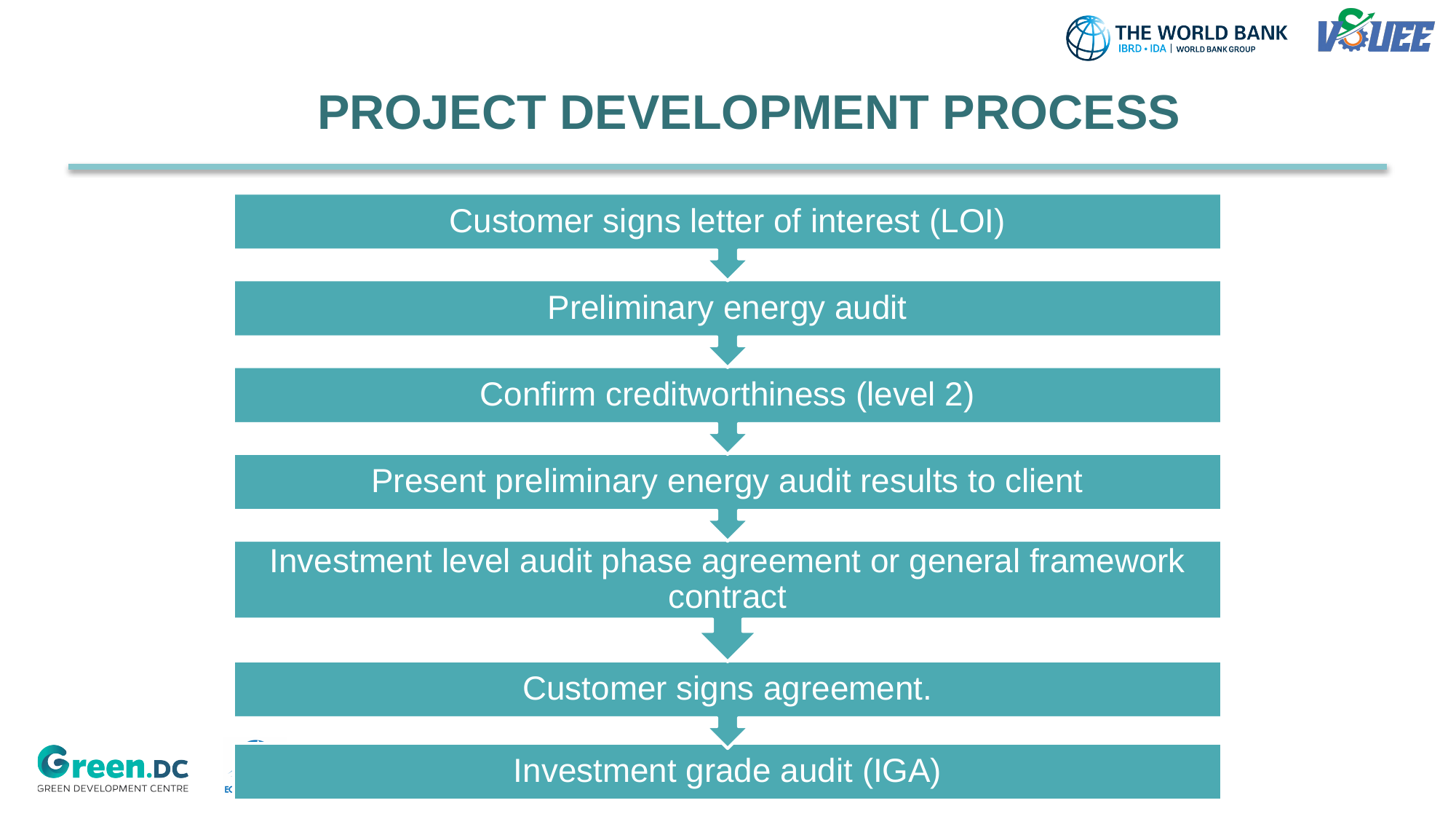

# Project development process
Investment grade audit (IGA)
Customer signs agreement.
Investment level audit phase agreement or general framework contract
Present preliminary energy audit results to client
Confirm creditworthiness (level 2)
Preliminary energy audit
Customer signs letter of interest (LOI)